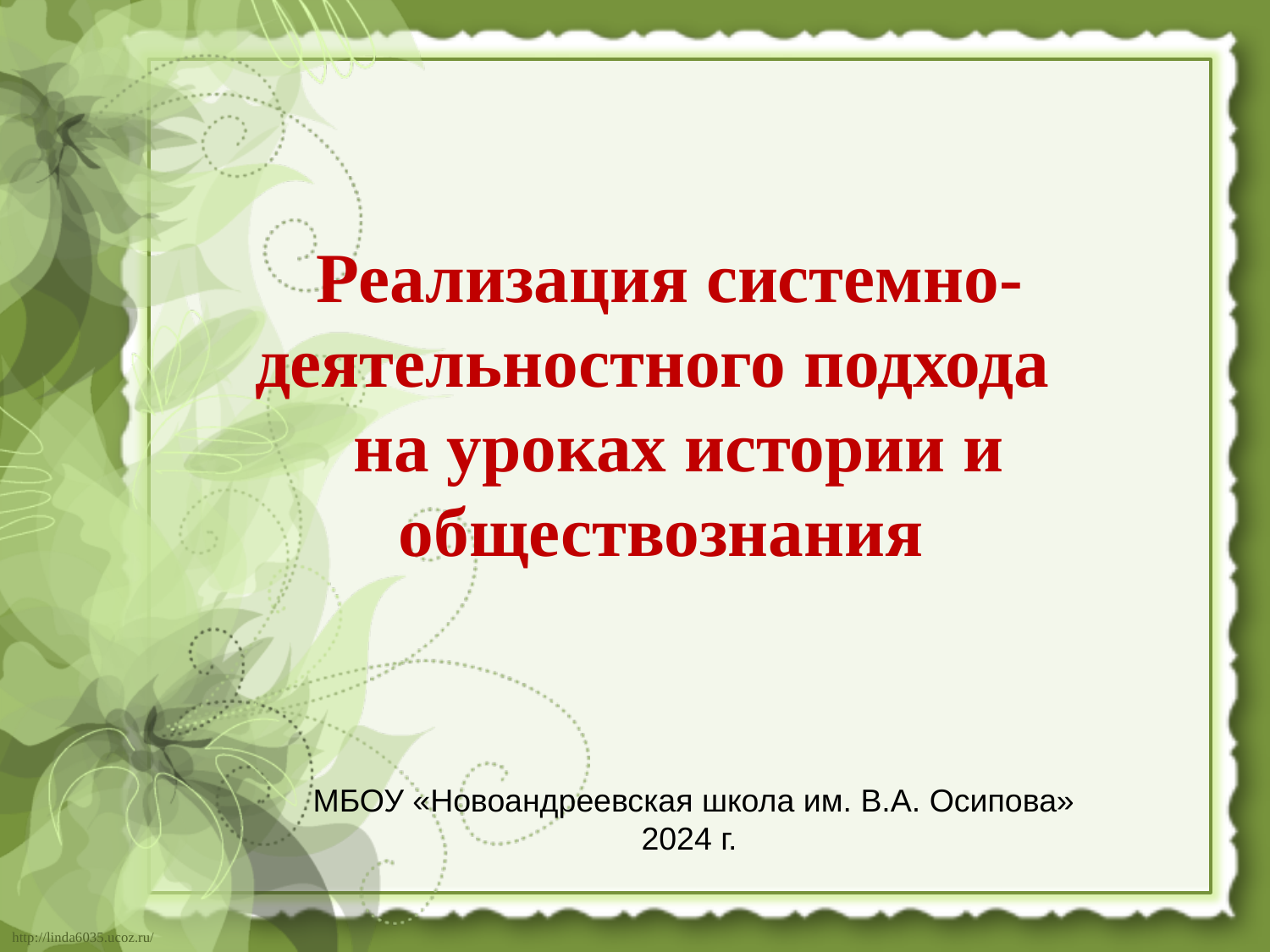

Реализация системно-деятельностного подхода
 на уроках истории и обществознания

МБОУ «Новоандреевская школа им. В.А. Осипова»
2024 г.